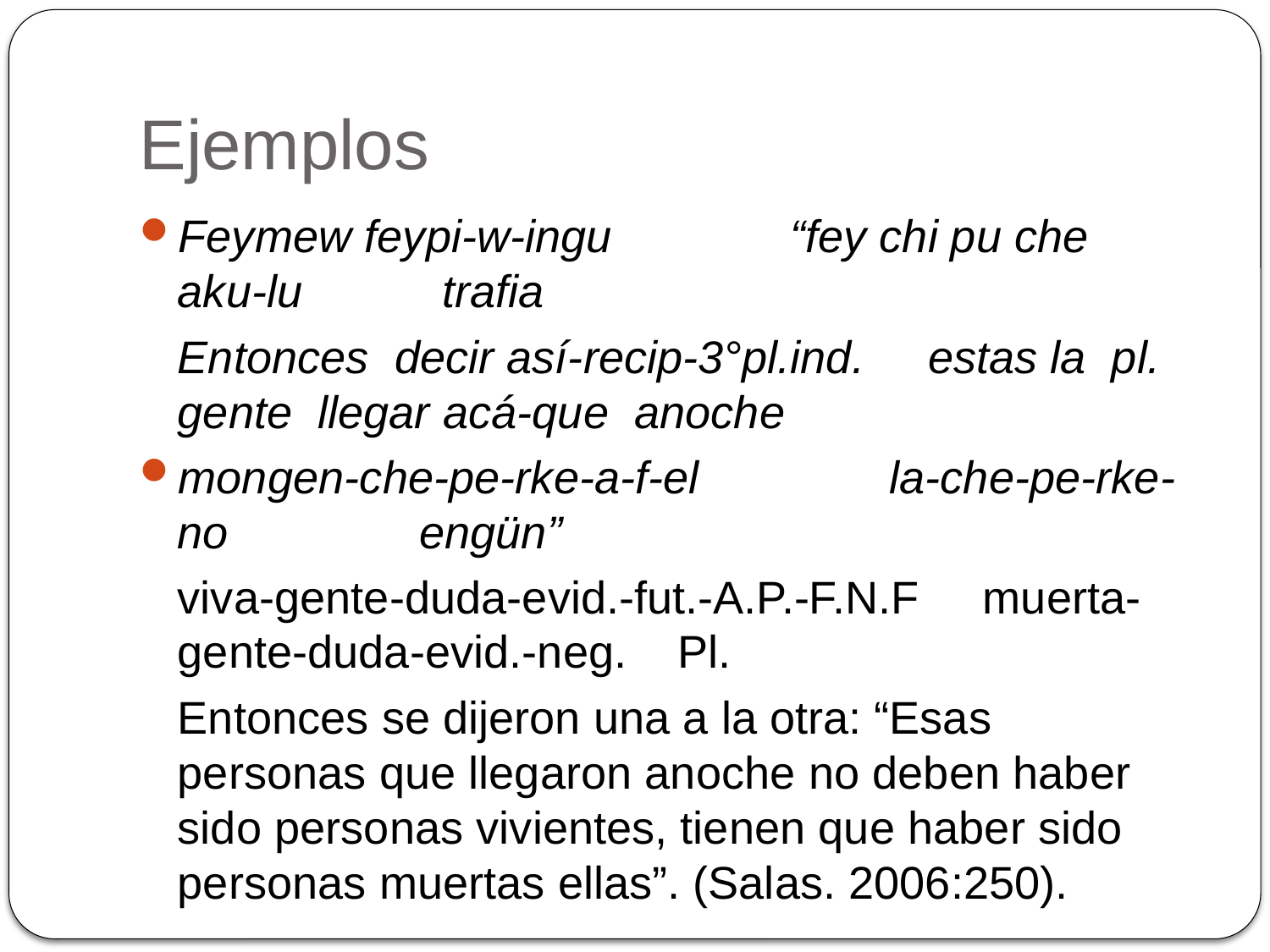

# Ejemplos
Feymew feypi-w-ingu              “fey chi pu che    aku-lu           trafia
	Entonces  decir así-recip-3°pl.ind.     estas la  pl. gente  llegar acá-que  anoche
mongen-che-pe-rke-a-f-el               la-che-pe-rke-no               engün”
	viva-gente-duda-evid.-fut.-A.P.-F.N.F     muerta-gente-duda-evid.-neg.    Pl.
	Entonces se dijeron una a la otra: “Esas personas que llegaron anoche no deben haber sido personas vivientes, tienen que haber sido personas muertas ellas”. (Salas. 2006:250).